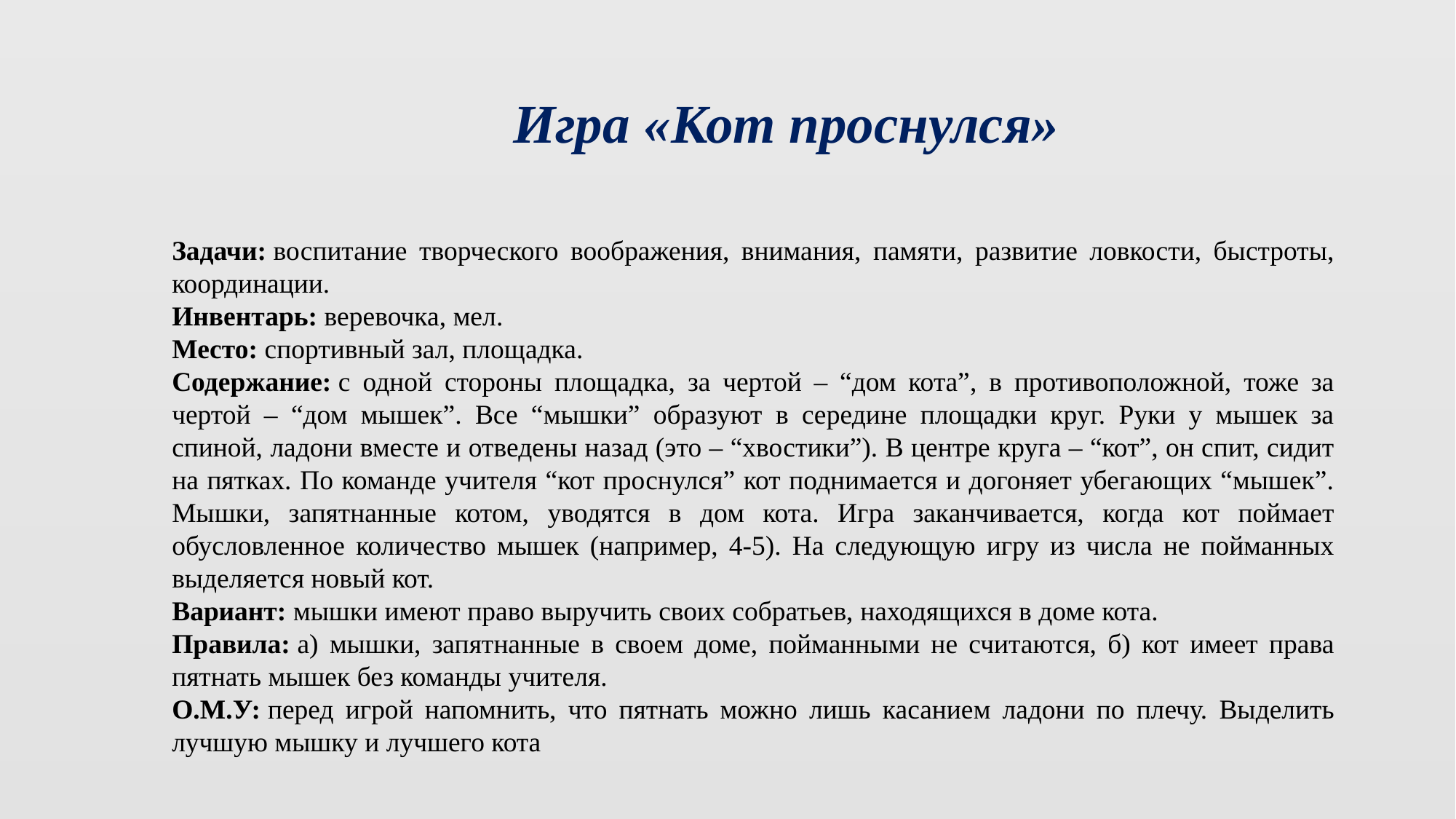

Игра «Кот проснулся»
Задачи: воспитание творческого воображения, внимания, памяти, развитие ловкости, быстроты, координации.
Инвентарь: веревочка, мел.
Место: спортивный зал, площадка.
Содержание: с одной стороны площадка, за чертой – “дом кота”, в противоположной, тоже за чертой – “дом мышек”. Все “мышки” образуют в середине площадки круг. Руки у мышек за спиной, ладони вместе и отведены назад (это – “хвостики”). В центре круга – “кот”, он спит, сидит на пятках. По команде учителя “кот проснулся” кот поднимается и догоняет убегающих “мышек”. Мышки, запятнанные котом, уводятся в дом кота. Игра заканчивается, когда кот поймает обусловленное количество мышек (например, 4-5). На следующую игру из числа не пойманных выделяется новый кот.
Вариант: мышки имеют право выручить своих собратьев, находящихся в доме кота.
Правила: а) мышки, запятнанные в своем доме, пойманными не считаются, б) кот имеет права пятнать мышек без команды учителя.
О.М.У: перед игрой напомнить, что пятнать можно лишь касанием ладони по плечу. Выделить лучшую мышку и лучшего кота